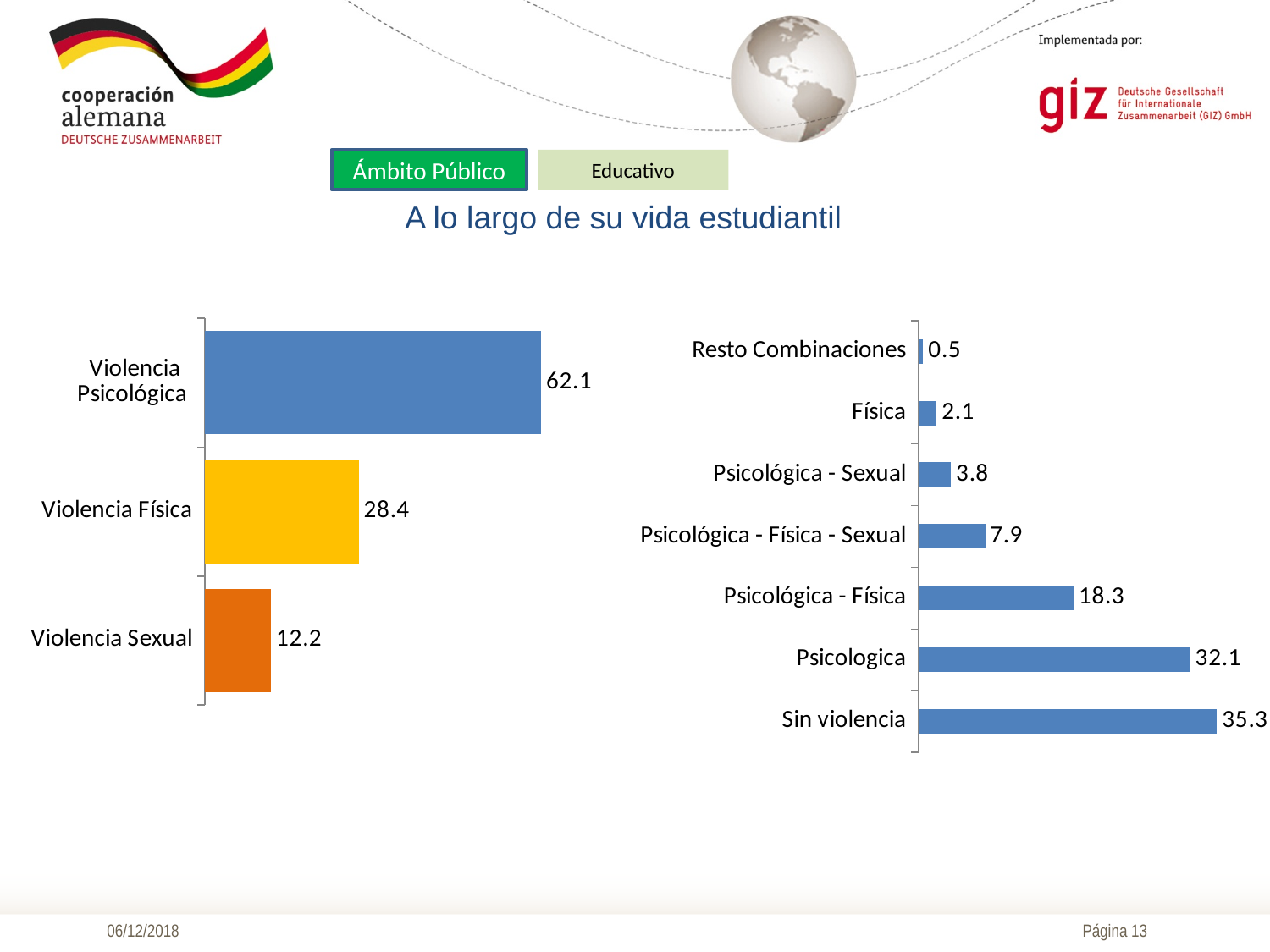

Ámbito Público
Educativo
A lo largo de su vida estudiantil

### Chart

| Category |  |
|---|---|
| Violencia Psicológica  | 62.07714770270755 |
| Violencia Física | 28.405212053171542 |
| Violencia Sexual | 12.212106916361117 |

### Chart

| Category |  |
|---|---|
| Sin violencia | 35.265678558205636 |
| Psicologica | 32.087627942528876 |
| Psicológica - Física | 18.31220365703639 |
| Psicológica - Física - Sexual | 7.852177859522985 |
| Psicológica - Sexual | 3.8251382436192958 |
| Física | 2.1223829258679787 |
| Resto Combinaciones | 0.5347908132188369 |
06/12/2018